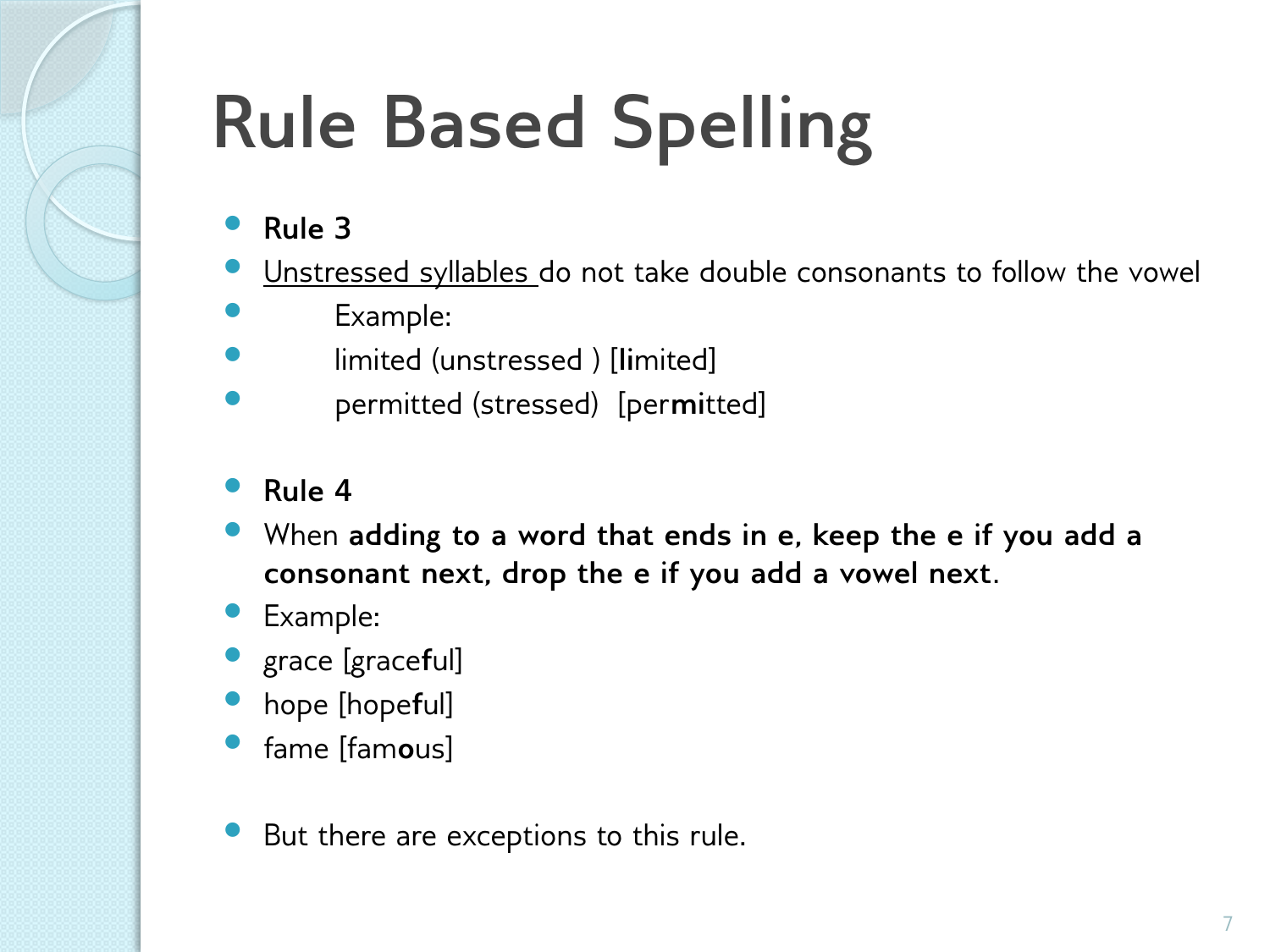

# Rule Based Spelling
Rule 3
Unstressed syllables do not take double consonants to follow the vowel
	Example:
	limited (unstressed ) [limited]
	permitted (stressed)  [permitted]

Rule 4
When adding to a word that ends in e, keep the e if you add a consonant next, drop the e if you add a vowel next.
	Example:
	grace [graceful]
		hope [hopeful]
	fame [famous]

But there are exceptions to this rule.
7